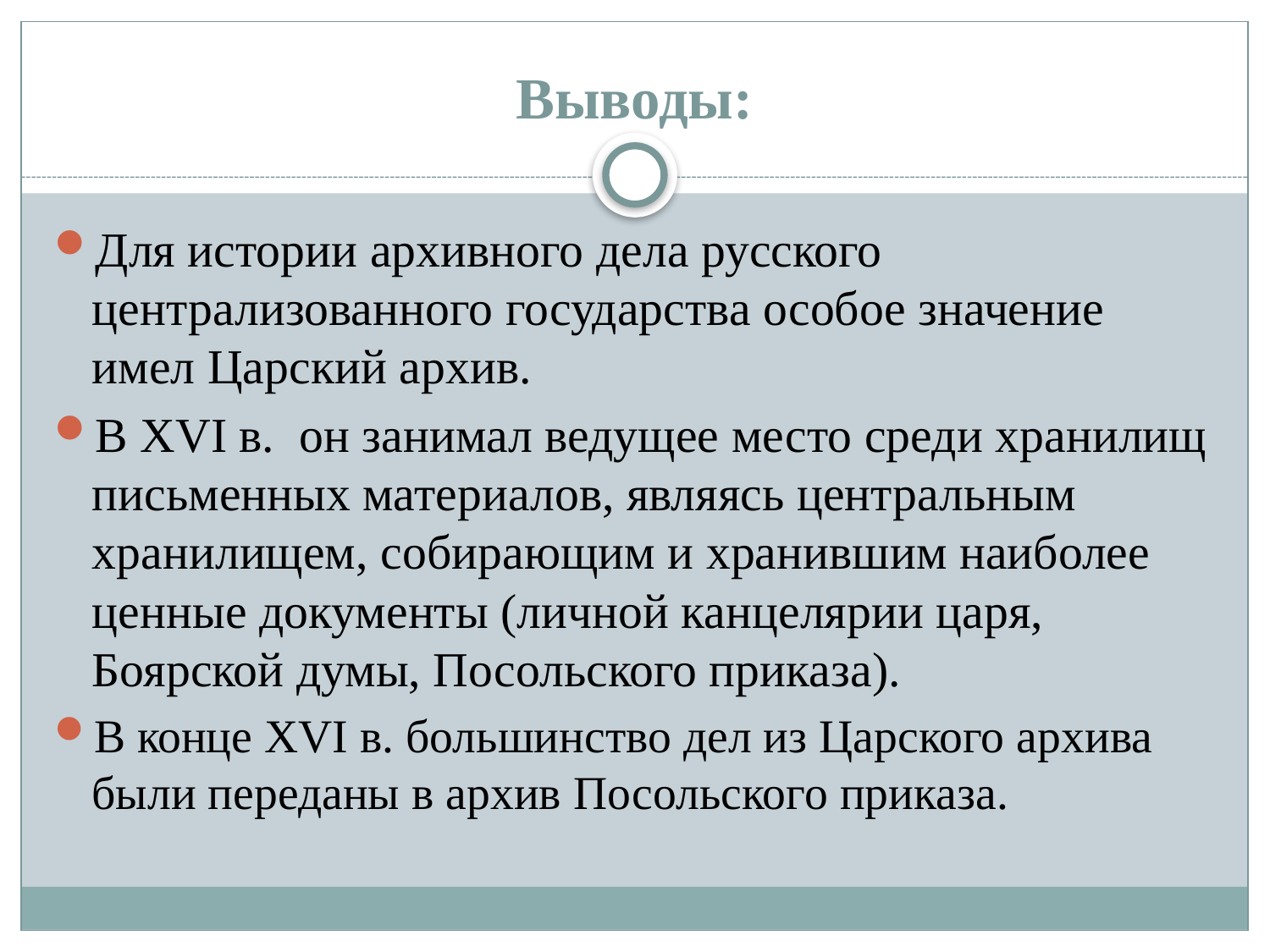

# Выводы:
Для истории архивного дела русского централизованного государства особое значение имел Царский архив.
В XVI в.  он занимал ведущее место среди хранилищ письменных материалов, являясь центральным хранилищем, собирающим и хранившим наиболее ценные документы (личной канцелярии царя, Боярской думы, Посольского приказа).
В конце XVI в. большинство дел из Царского архива были переданы в архив Посольского приказа.